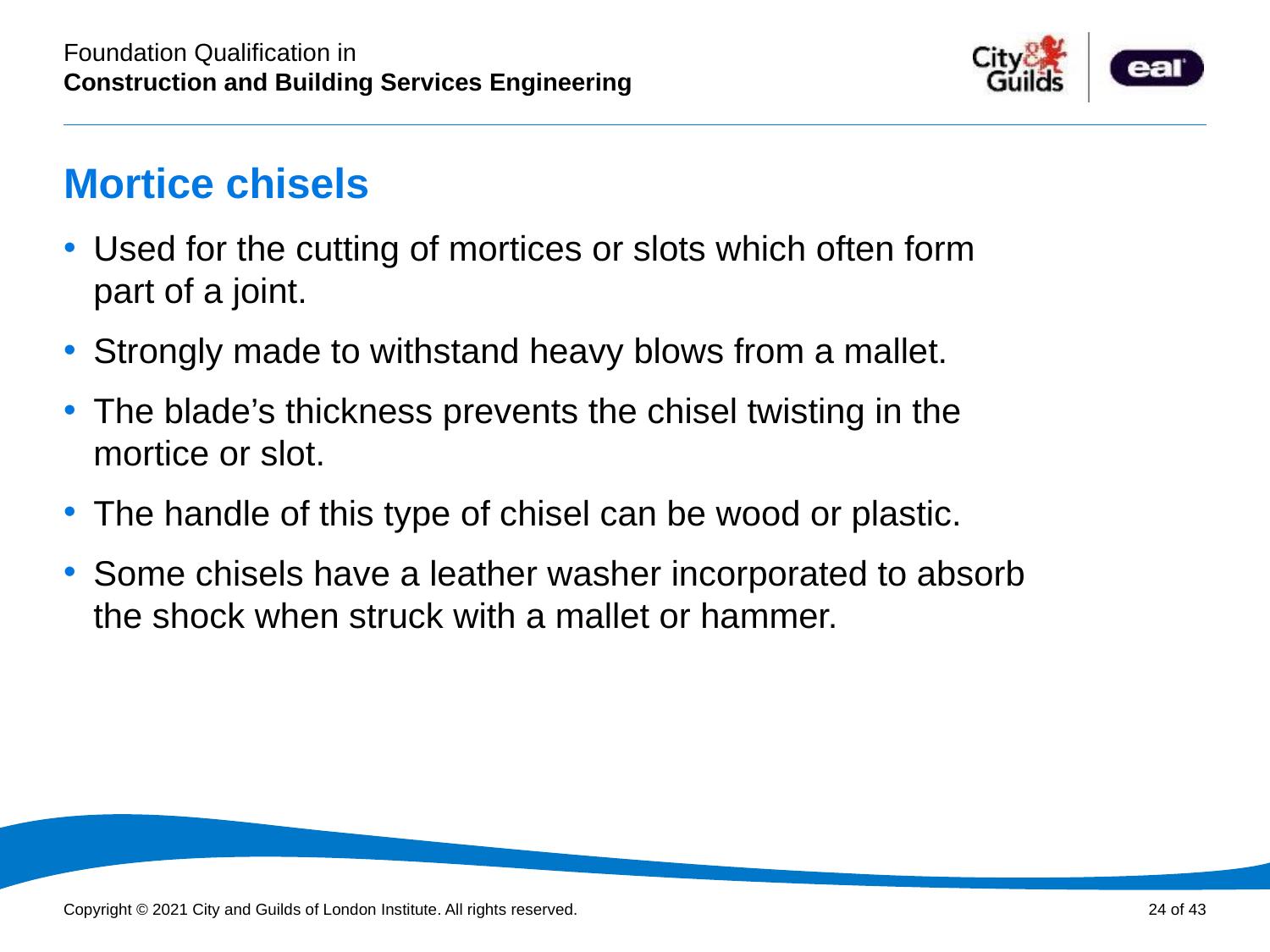

# Mortice chisels
Used for the cutting of mortices or slots which often form part of a joint.
Strongly made to withstand heavy blows from a mallet.
The blade’s thickness prevents the chisel twisting in the mortice or slot.
The handle of this type of chisel can be wood or plastic.
Some chisels have a leather washer incorporated to absorb the shock when struck with a mallet or hammer.